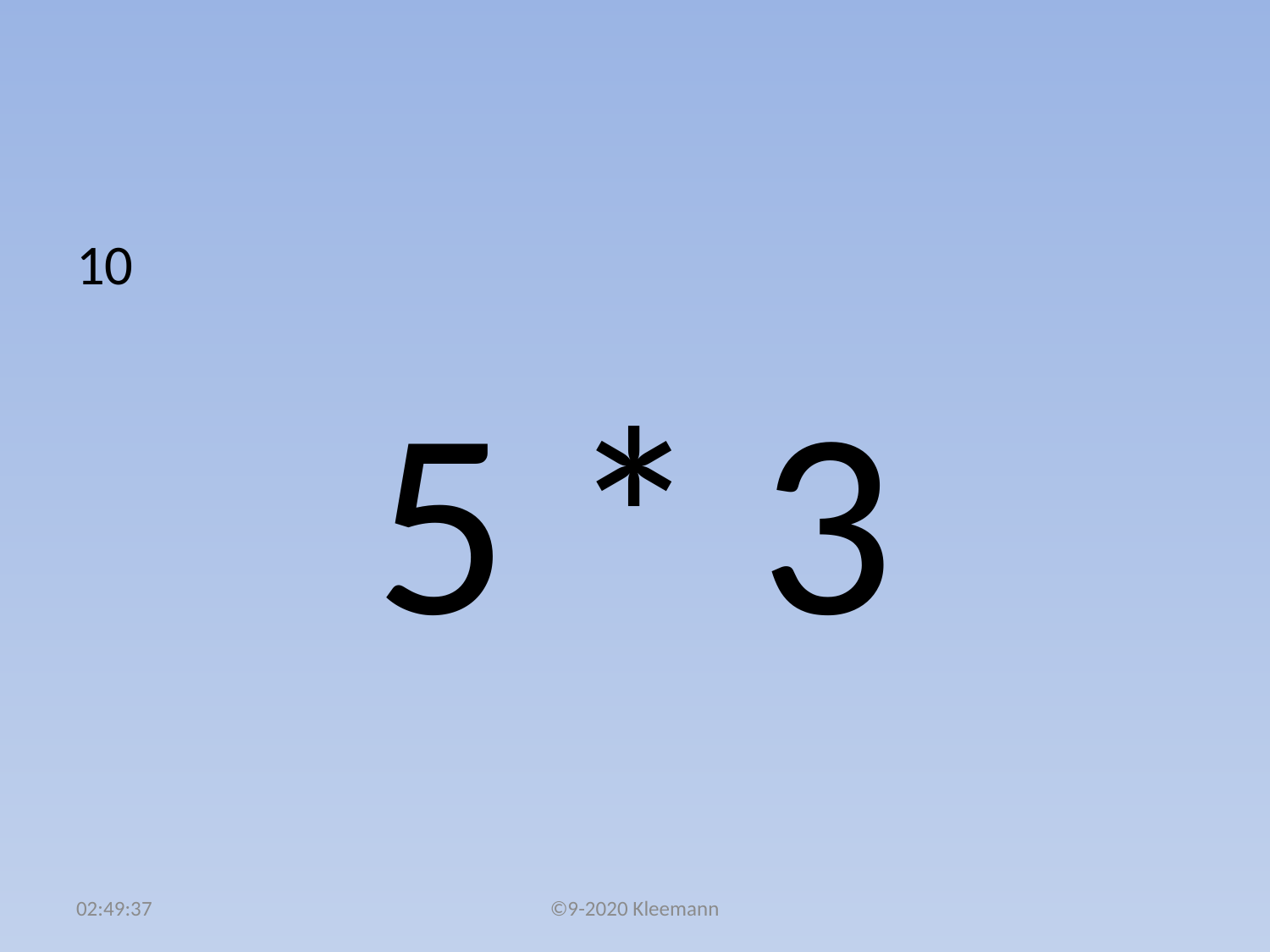

#
10
5 * 3
02:49:37
©9-2020 Kleemann